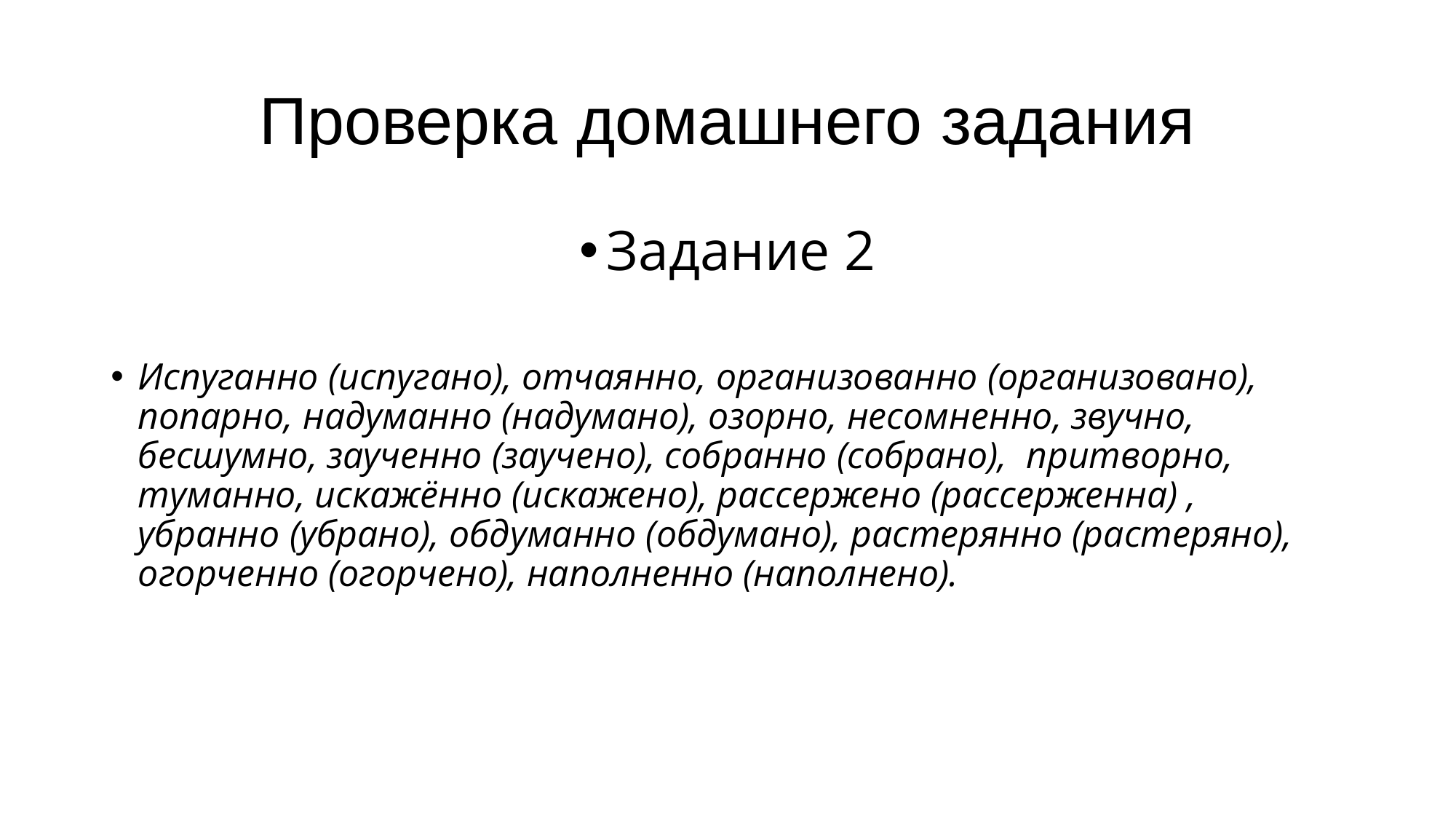

# Проверка домашнего задания
Задание 2

Испуганно (испугано), отчаянно, организованно (организовано), попарно, надуманно (надумано), озорно, несомненно, звучно, бесшумно, заученно (заучено), собранно (собрано),  притворно, туманно, искажённо (искажено), рассержено (рассерженна) , убранно (убрано), обдуманно (обдумано), растерянно (растеряно), огорченно (огорчено), наполненно (наполнено).